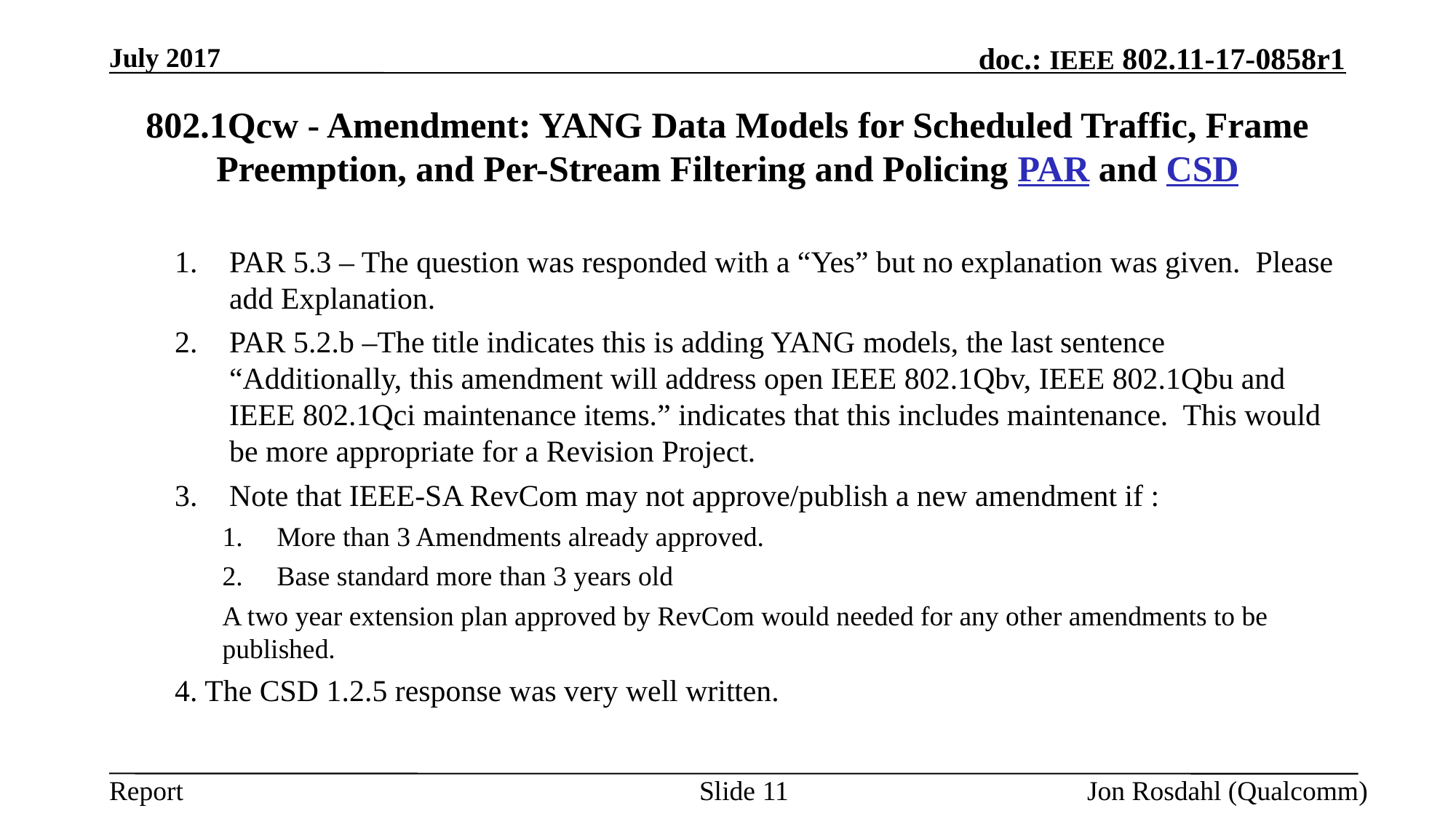

July 2017
# 802.1Qcw - Amendment: YANG Data Models for Scheduled Traffic, Frame Preemption, and Per-Stream Filtering and Policing PAR and CSD
PAR 5.3 – The question was responded with a “Yes” but no explanation was given.  Please add Explanation.
PAR 5.2.b –The title indicates this is adding YANG models, the last sentence “Additionally, this amendment will address open IEEE 802.1Qbv, IEEE 802.1Qbu and IEEE 802.1Qci maintenance items.” indicates that this includes maintenance.  This would be more appropriate for a Revision Project.
Note that IEEE-SA RevCom may not approve/publish a new amendment if :
More than 3 Amendments already approved.
Base standard more than 3 years old
A two year extension plan approved by RevCom would needed for any other amendments to be published.
4. The CSD 1.2.5 response was very well written.

Slide 11
Jon Rosdahl (Qualcomm)